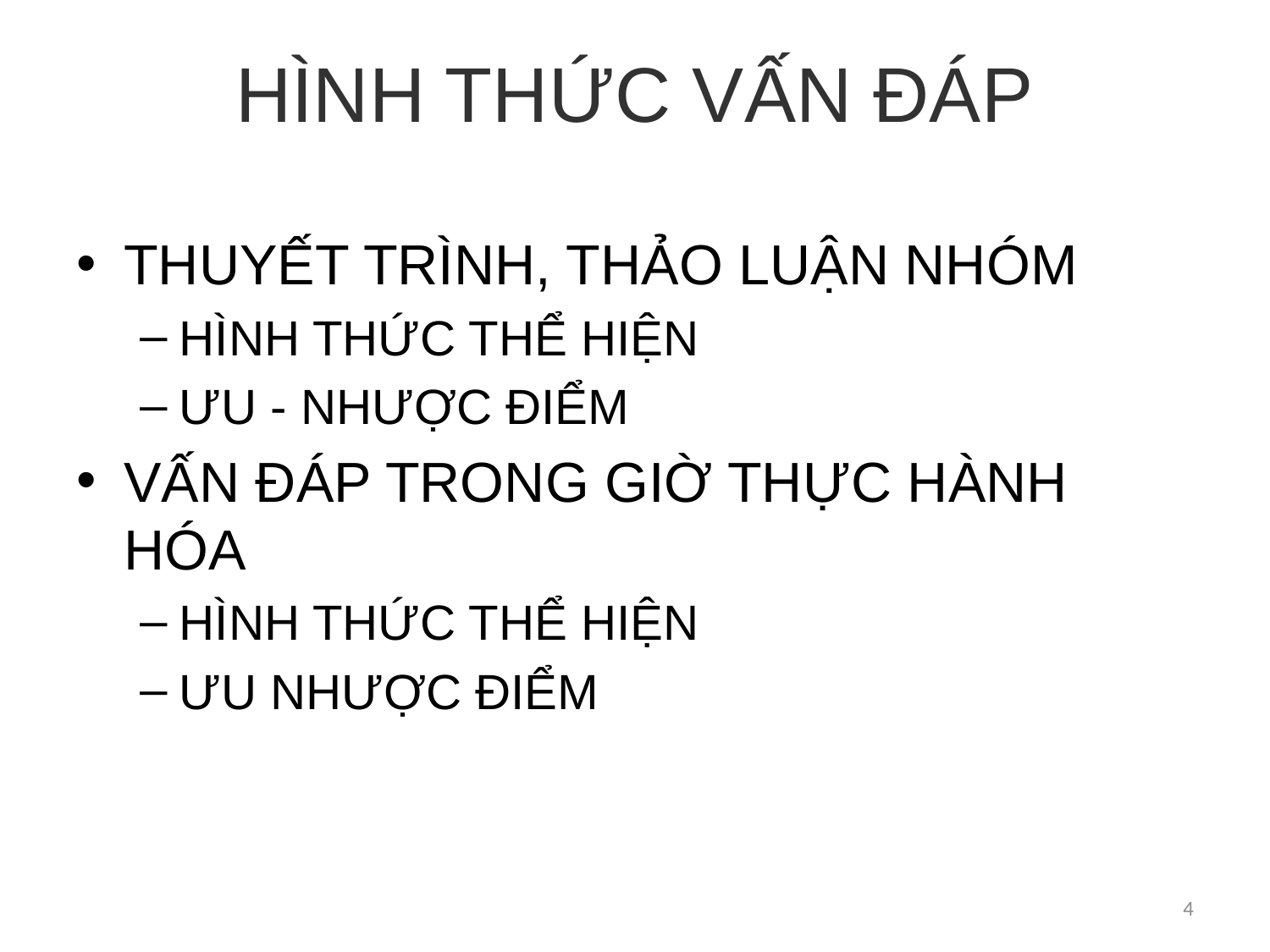

# HÌNH THỨC VẤN ĐÁP
THUYẾT TRÌNH, THẢO LUẬN NHÓM
HÌNH THỨC THỂ HIỆN
ƯU - NHƯỢC ĐIỂM
VẤN ĐÁP TRONG GIỜ THỰC HÀNH HÓA
HÌNH THỨC THỂ HIỆN
ƯU NHƯỢC ĐIỂM

4